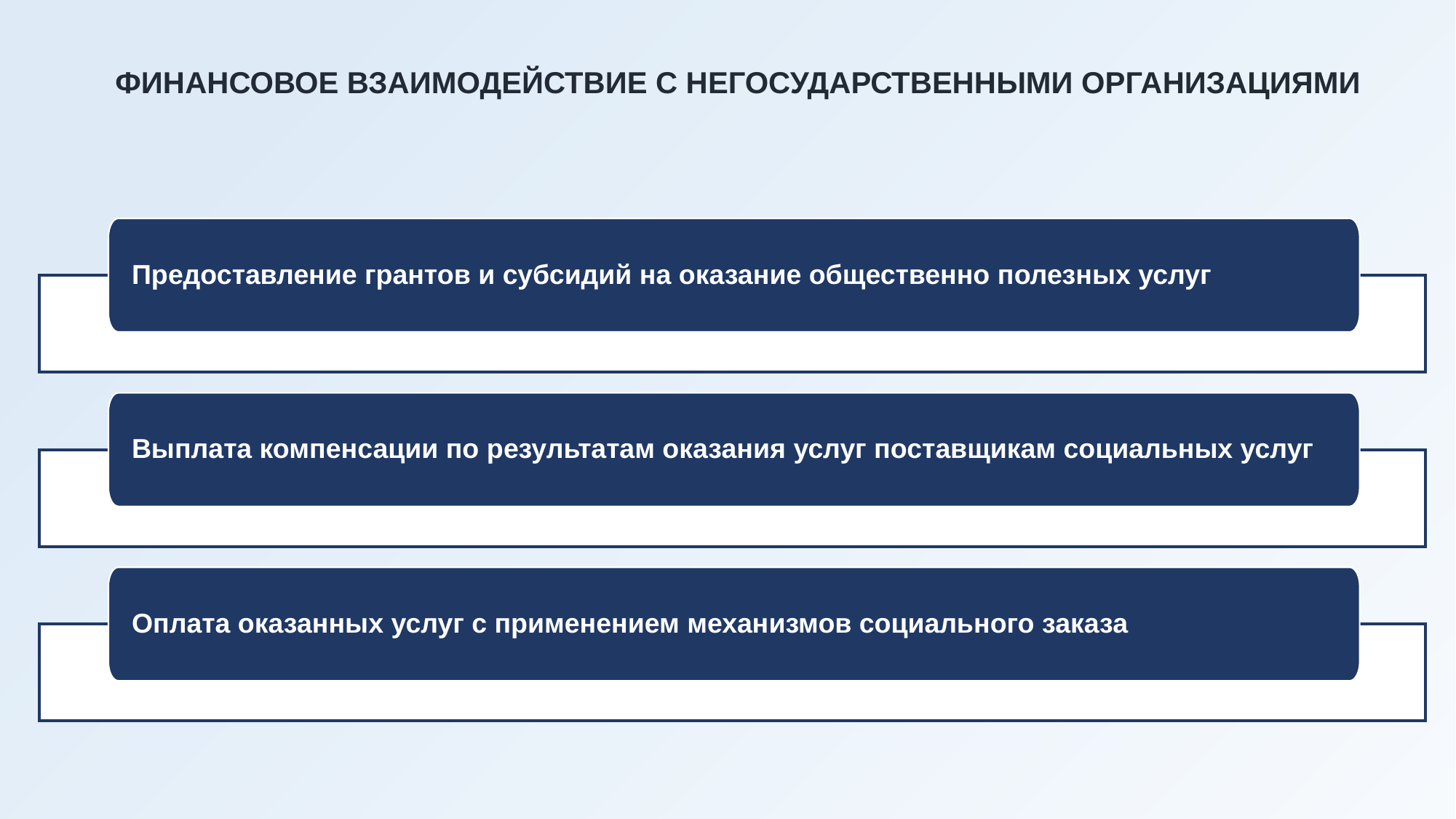

ФИНАНСОВОЕ ВЗАИМОДЕЙСТВИЕ С НЕГОСУДАРСТВЕННЫМИ ОРГАНИЗАЦИЯМИ

Предоставление грантов и субсидий на оказание общественно полезных услуг

Выплата компенсации по результатам оказания услуг поставщикам социальных услуг

Оплата оказанных услуг с применением механизмов социального заказа